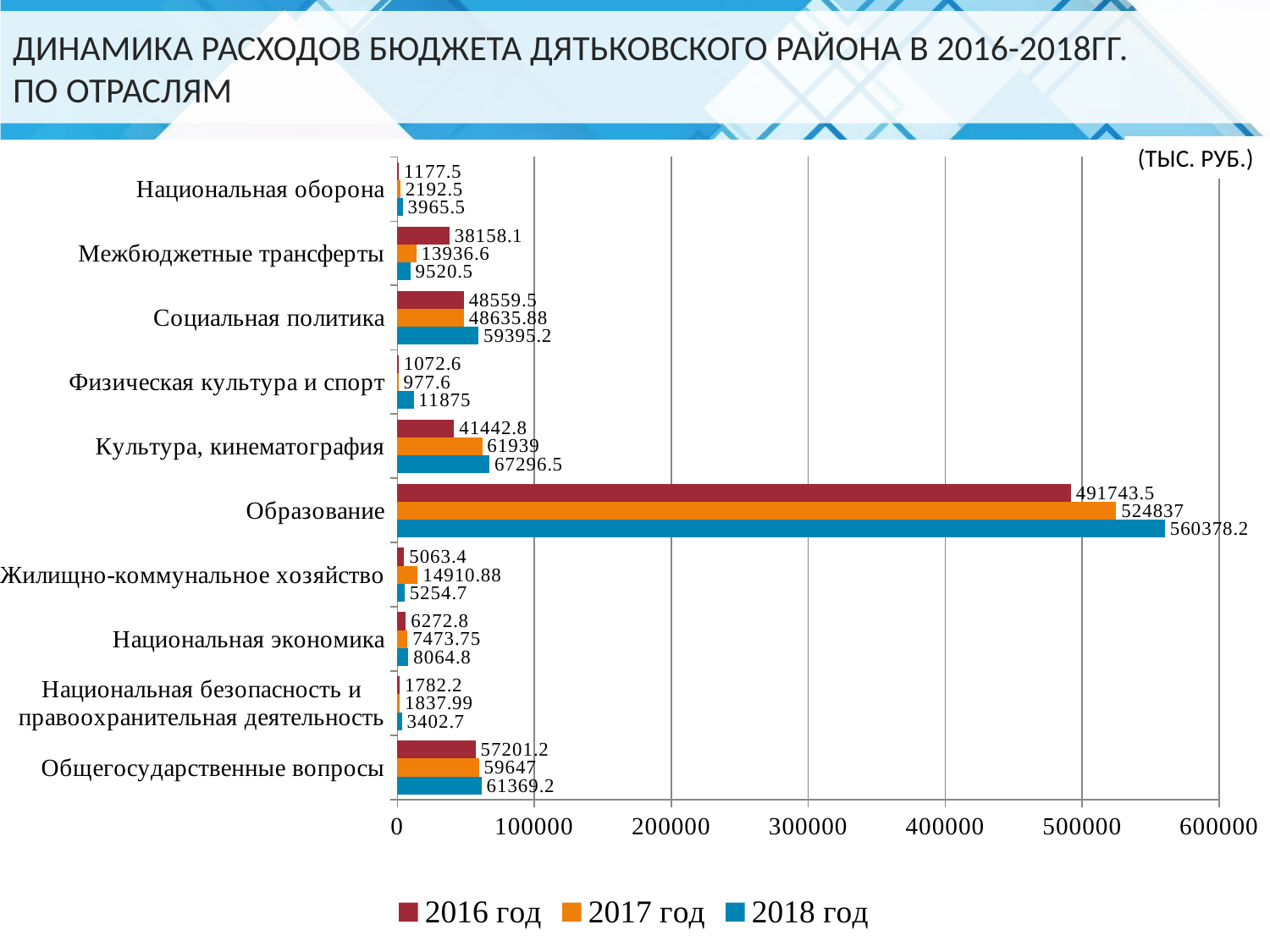

# ДИНАМИКА РАСХОДОВ БЮДЖЕТА ДЯТЬКОВСКОГО РАЙОНА В 2016-2018ГГ. ПО ОТРАСЛЯМ

### Chart

| Category | 2018 год | 2017 год | 2016 год |
|---|---|---|---|
| Общегосударственные вопросы | 61369.2 | 59647.0 | 57201.2 |
| Национальная безопасность и правоохранительная деятельность | 3402.7 | 1837.99 | 1782.2 |
| Национальная экономика | 8064.8 | 7473.75 | 6272.8 |
| Жилищно-коммунальное хозяйство | 5254.7 | 14910.88 | 5063.4 |
| Образование | 560378.2 | 524837.0 | 491743.5 |
| Культура, кинематография | 67296.5 | 61939.0 | 41442.8 |
| Физическая культура и спорт | 11875.0 | 977.6 | 1072.6 |
| Социальная политика | 59395.2 | 48635.88 | 48559.5 |
| Межбюджетные трансферты | 9520.5 | 13936.6 | 38158.1 |
| Национальная оборона | 3965.5 | 2192.5 | 1177.5 |
(ТЫС. РУБ.)